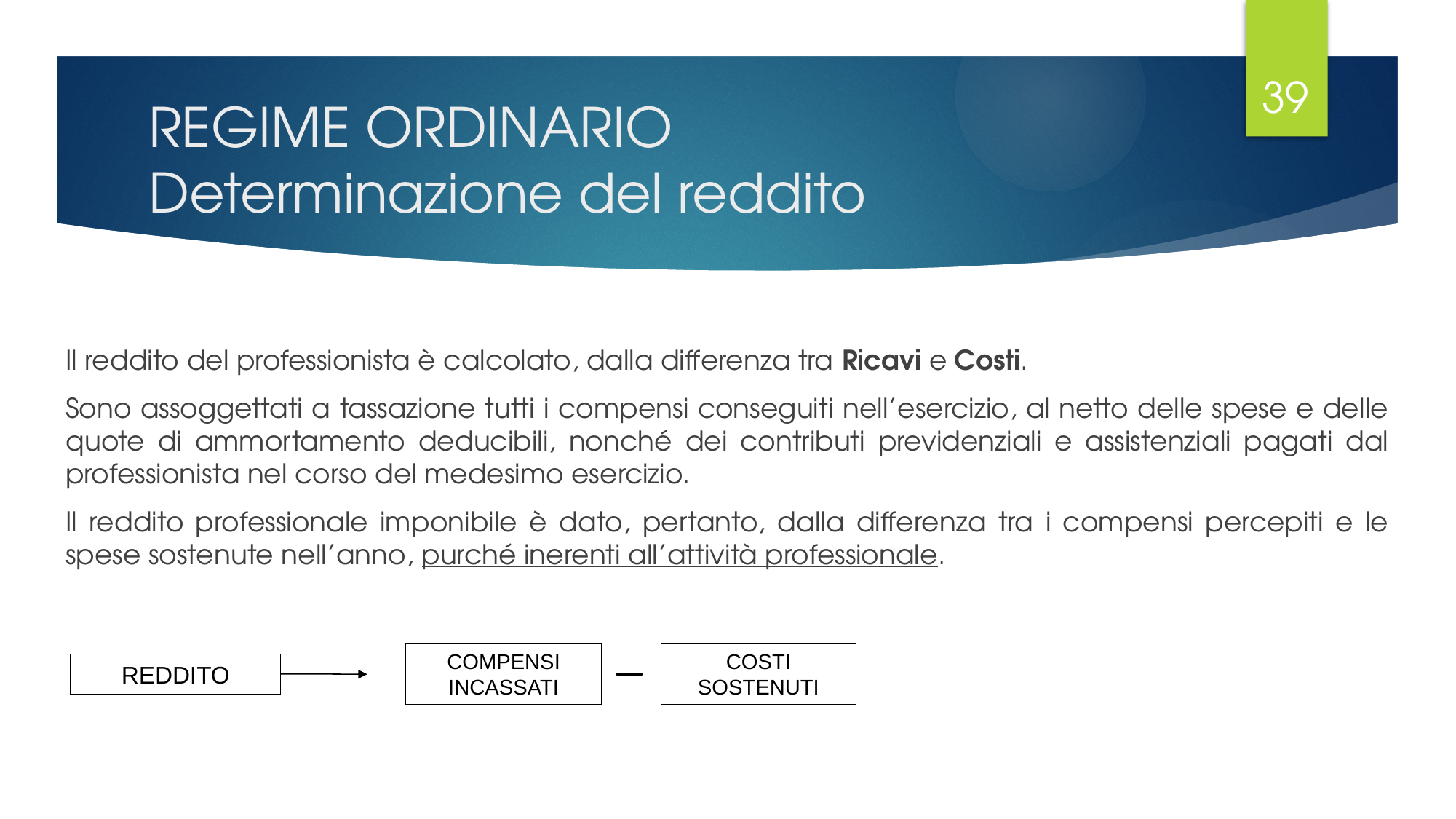

39
# REGIME ORDINARIO Determinazione del reddito
Il reddito del professionista è calcolato, dalla differenza tra Ricavi e Costi.
Sono assoggettati a tassazione tutti i compensi conseguiti nell’esercizio, al netto delle spese e delle quote di ammortamento deducibili, nonché dei contributi previdenziali e assistenziali pagati dal professionista nel corso del medesimo esercizio.
Il reddito professionale imponibile è dato, pertanto, dalla differenza tra i compensi percepiti e le spese sostenute nell’anno, purché inerenti all’attività professionale.

COMPENSI INCASSATI
COSTI SOSTENUTI
REDDITO